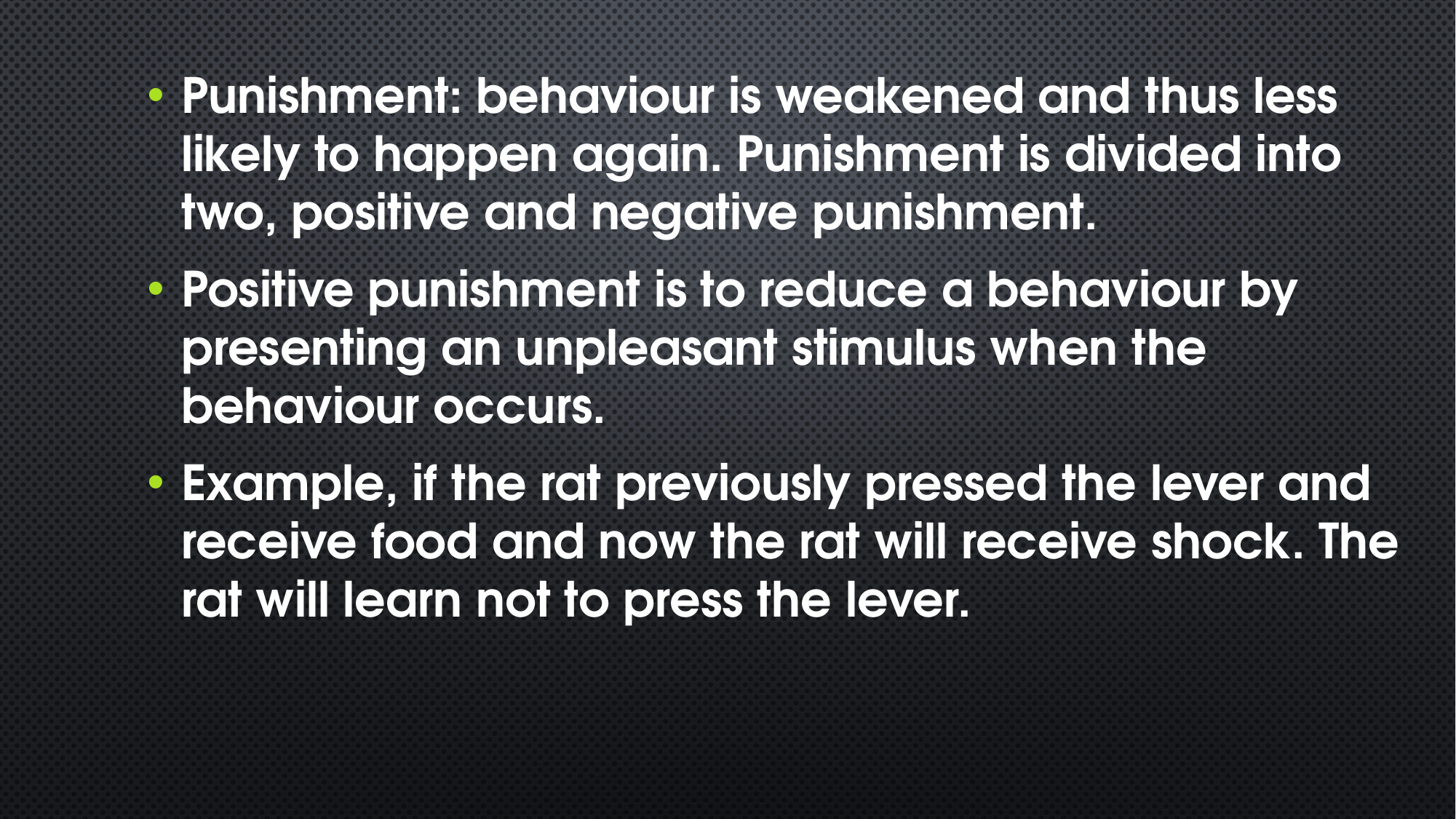

Punishment: behaviour is weakened and thus less likely to happen again. Punishment is divided into two, positive and negative punishment.
Positive punishment is to reduce a behaviour by presenting an unpleasant stimulus when the behaviour occurs.
Example, if the rat previously pressed the lever and receive food and now the rat will receive shock. The rat will learn not to press the lever.